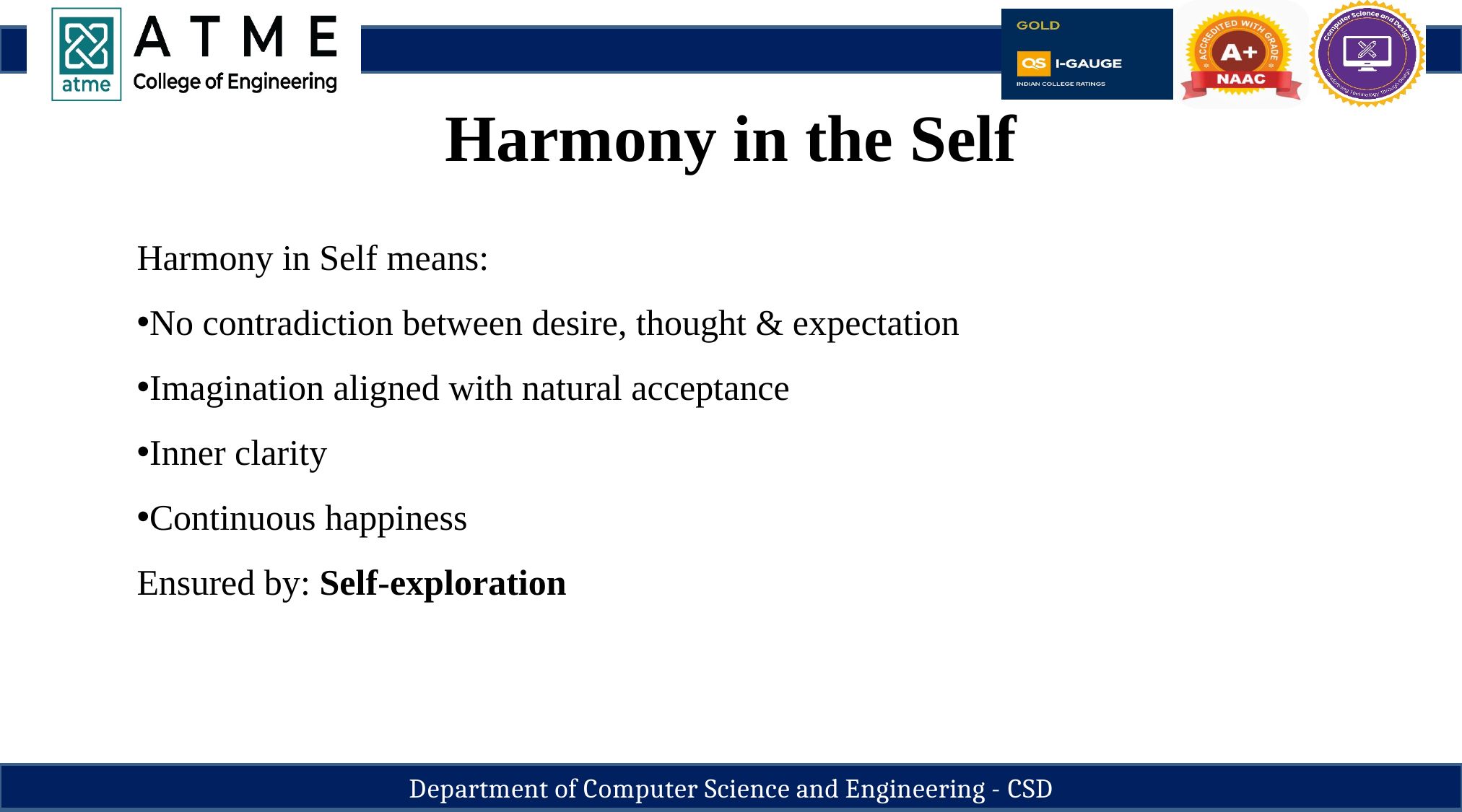

Harmony in the Self
Harmony in Self means:
No contradiction between desire, thought & expectation
Imagination aligned with natural acceptance
Inner clarity
Continuous happiness
Ensured by: Self-exploration
Department of Computer Science and Engineering - CSD